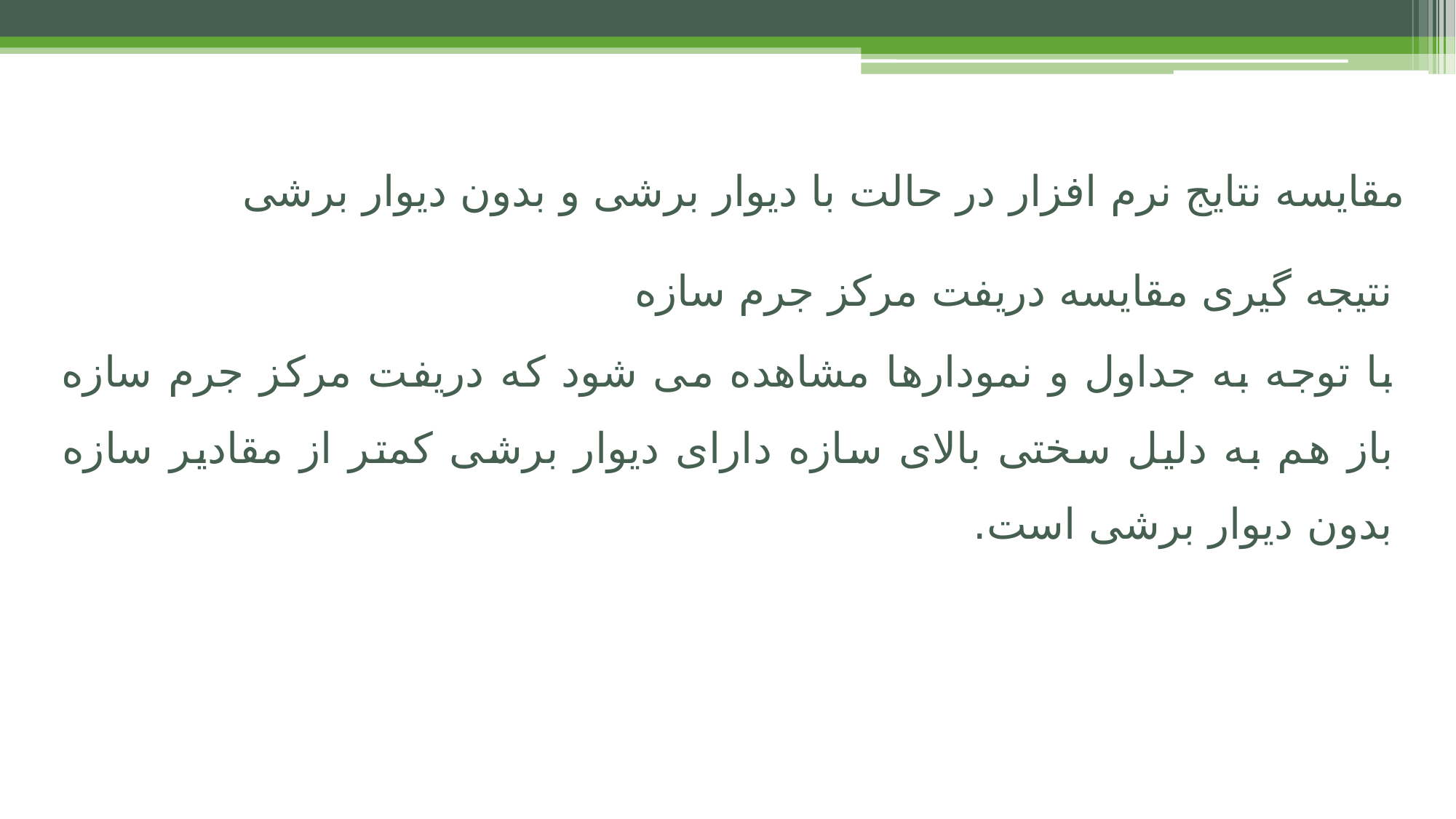

# مقایسه نتایج نرم افزار در حالت با دیوار برشی و بدون دیوار برشی
نتیجه گیری مقایسه دریفت مرکز جرم سازه
با توجه به جداول و نمودارها مشاهده می شود که دریفت مرکز جرم سازه باز هم به دلیل سختی بالای سازه دارای دیوار برشی کمتر از مقادیر سازه بدون دیوار برشی است.